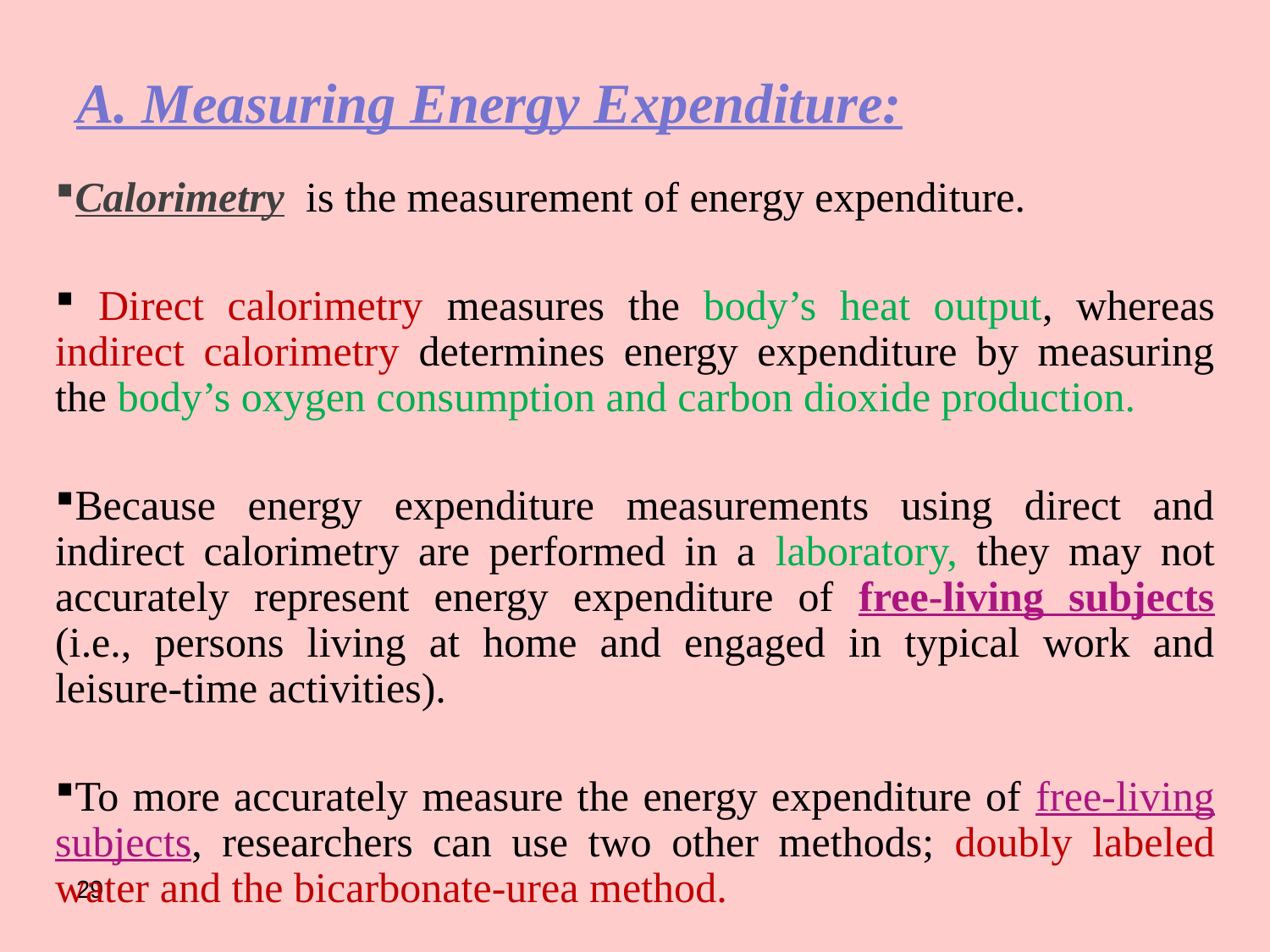

# A. Measuring Energy Expenditure:
Calorimetry  is the measurement of energy expenditure.

 Direct calorimetry measures the body’s heat output, whereas indirect calorimetry determines energy expenditure by measuring the body’s oxygen consumption and carbon dioxide production.

Because energy expenditure measurements using direct and indirect calorimetry are performed in a laboratory, they may not accurately represent energy expenditure of free-living subjects (i.e., persons living at home and engaged in typical work and leisure-time activities).

To more accurately measure the energy expenditure of free-living subjects, researchers can use two other methods; doubly labeled water and the bicarbonate-urea method.

29